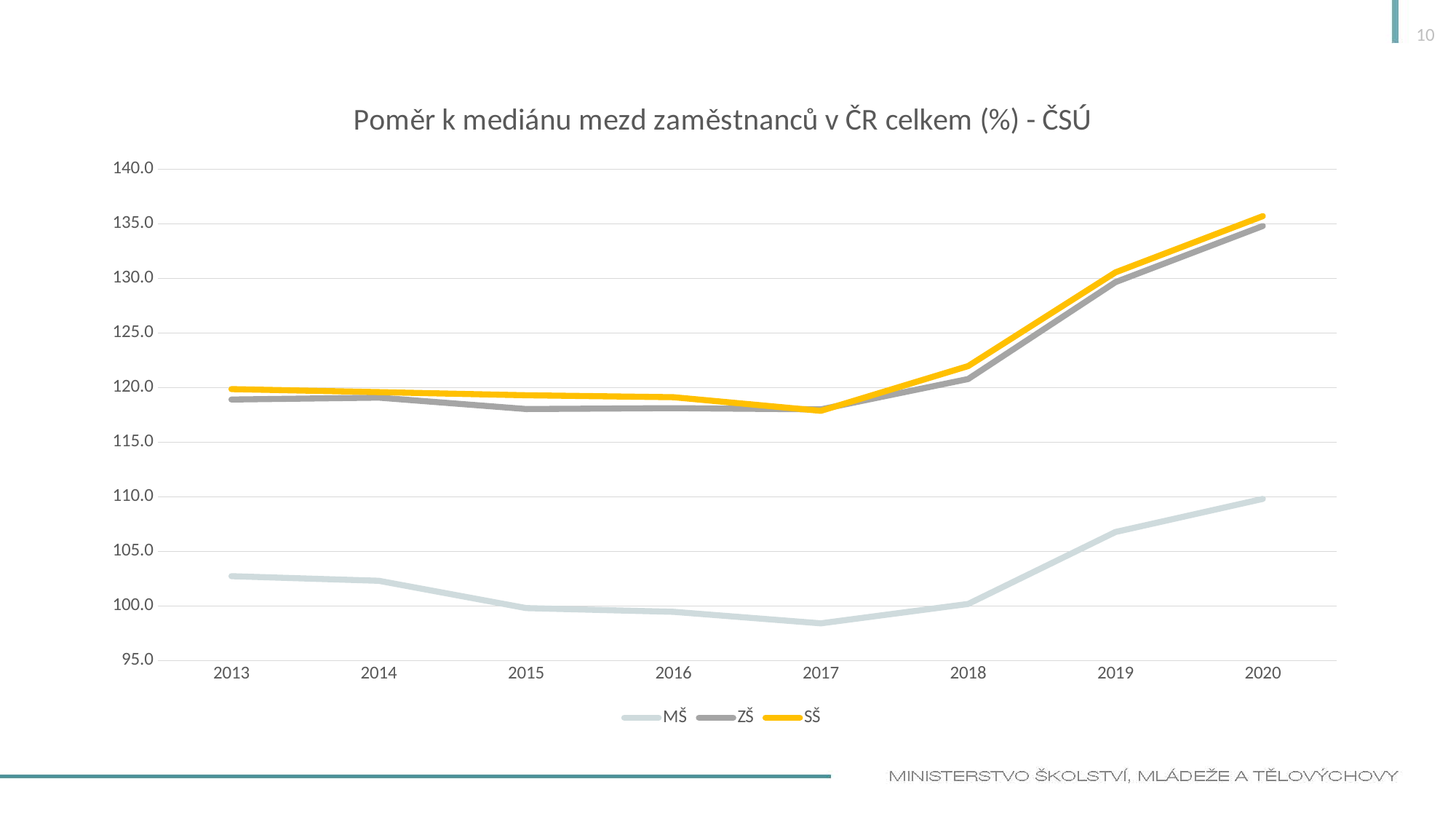

10

### Chart: Poměr k mediánu mezd zaměstnanců v ČR celkem (%) - ČSÚ

| Category | MŠ | ZŠ | SŠ |
|---|---|---|---|
| 2013 | 102.73980867690649 | 118.91120228150542 | 119.86537096919069 |
| 2014 | 102.31717387497812 | 119.08692654526351 | 119.58824067588864 |
| 2015 | 99.81980443395432 | 118.0394301610048 | 119.30341060440024 |
| 2016 | 99.47588266530937 | 118.11838690858978 | 119.12713041780785 |
| 2017 | 98.4218530887618 | 118.0078821680189 | 117.87255732891053 |
| 2018 | 100.19704951186151 | 120.78985339012623 | 121.97454935471362 |
| 2019 | 106.78591370859306 | 129.65949630425033 | 130.55435700953393 |
| 2020 | 109.81597994615595 | 134.7995705634429 | 135.7011972906033 |